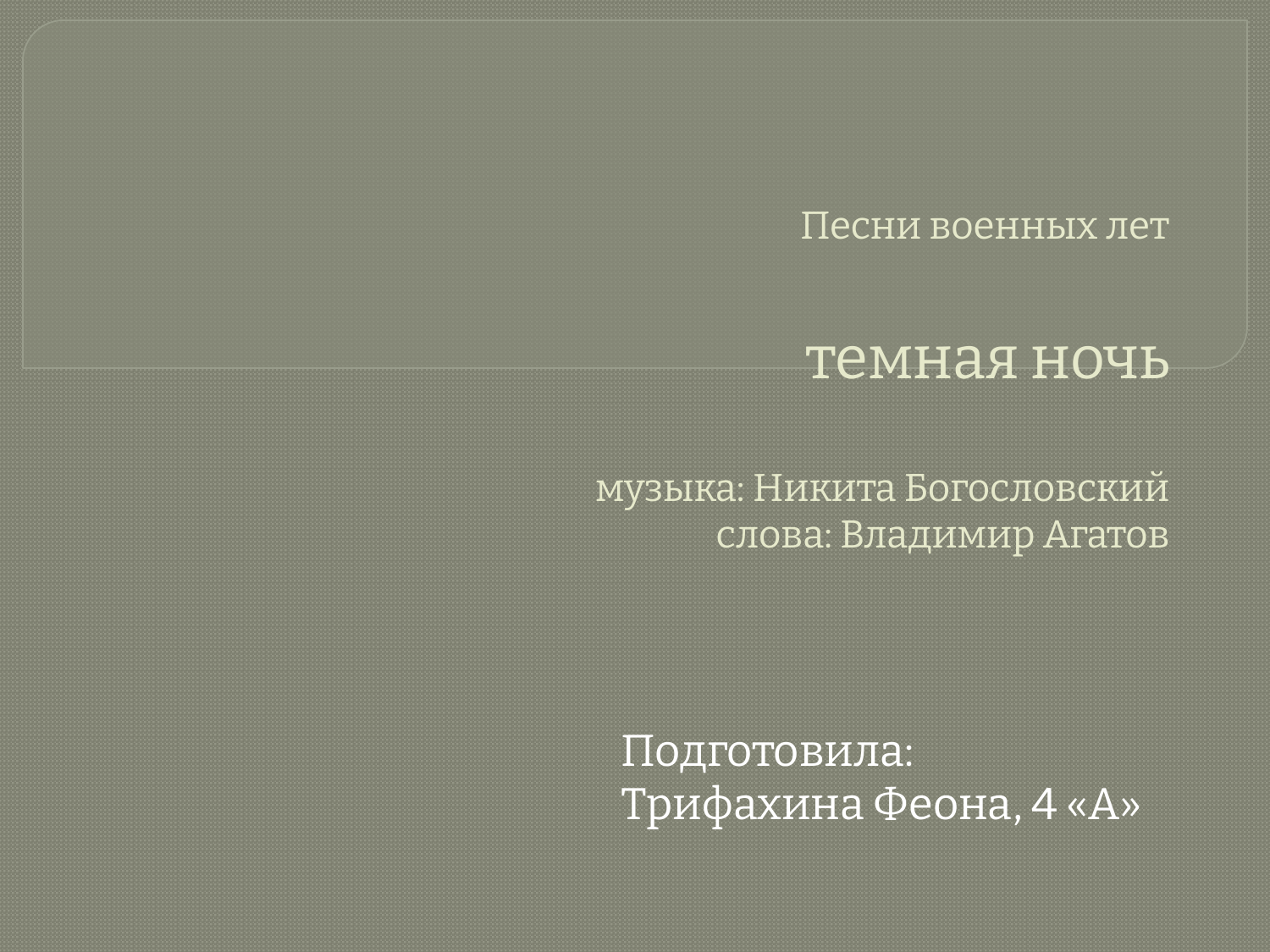

# Песни военных лет темная ночь музыка: Никита Богословский слова: Владимир Агатов
Подготовила:
Трифахина Феона, 4 «А»